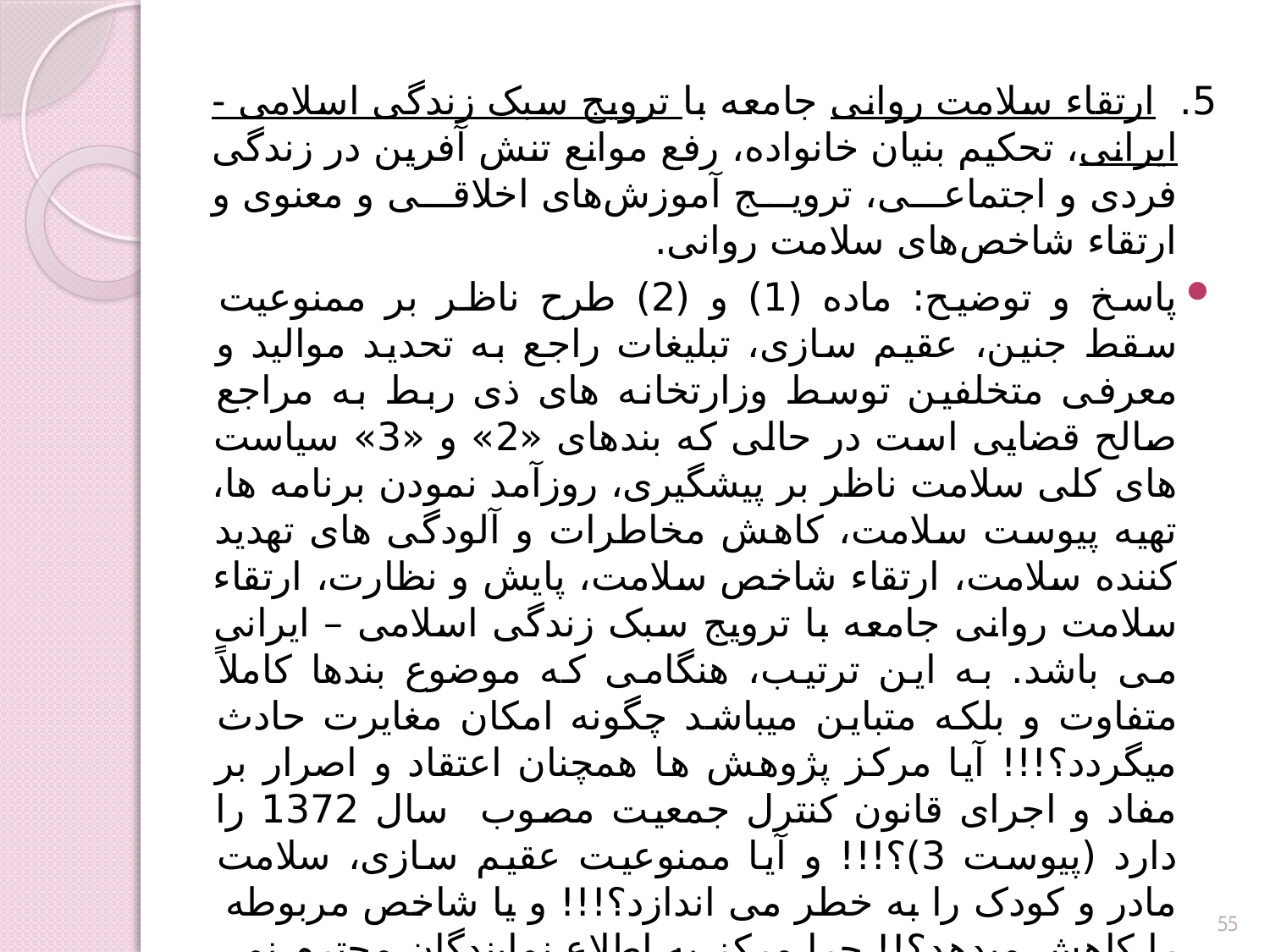

5.  ارتقاء سلامت روانی جامعه با ترویج سبک زندگی اسلامی - ایرانی، تحکیم بنیان خانواده، رفع موانع تنش آفرین در زندگی فردی و اجتماعی، ترویج آموزش‌های اخلاقی و معنوی و ارتقاء شاخص‌های سلامت روانی.
پاسخ و توضیح: ماده (1) و (2) طرح ناظر بر ممنوعیت سقط جنین، عقیم سازی، تبلیغات راجع به تحدید موالید و معرفی متخلفین توسط وزارتخانه های ذی ربط به مراجع صالح قضایی است در حالی که بندهای «2» و «3» سیاست های کلی سلامت ناظر بر پیشگیری، روزآمد نمودن برنامه ها، تهیه پیوست سلامت، کاهش مخاطرات و آلودگی های تهدید کننده سلامت، ارتقاء شاخص سلامت، پایش و نظارت، ارتقاء سلامت روانی جامعه با ترویج سبک زندگی اسلامی – ایرانی می باشد. به این ترتیب، هنگامی که موضوع بندها کاملاً متفاوت و بلکه متباین میباشد چگونه امکان مغایرت حادث میگردد؟!!! آیا مرکز پژوهش ها همچنان اعتقاد و اصرار بر مفاد و اجرای قانون کنترل جمعیت مصوب  سال 1372 را دارد (پیوست 3)؟!!! و آیا ممنوعیت عقیم سازی، سلامت مادر و کودک را به خطر می اندازد؟!!! و یا شاخص مربوطه  را کاهش میدهد؟!! چرا مرکز به اطلاع نمایندگان محترم نمی رساند که عقیم سازی به ویژه در بانوان منجر به صدمات عدیده جسمی (از قبیل دردهای لگن، خونریزی، عادات ماهانه نامنظم و پر حجم، یائسگی زود هنگام و تپش قلب) و روانی زنان شده است. چرا مرکز یادآوری نمیکند که حضرت امام خمینی ره در هامش نامه وزیر با ذکر 4 شرط ، پیشگیری از حاملگی و استفاده از وسایل جلوگیری از بارداری را پذیرفتند که در زیر به دو شرط آن اشاره میشود. حضرت امام ره چنین مرقوم فرمودند:

55